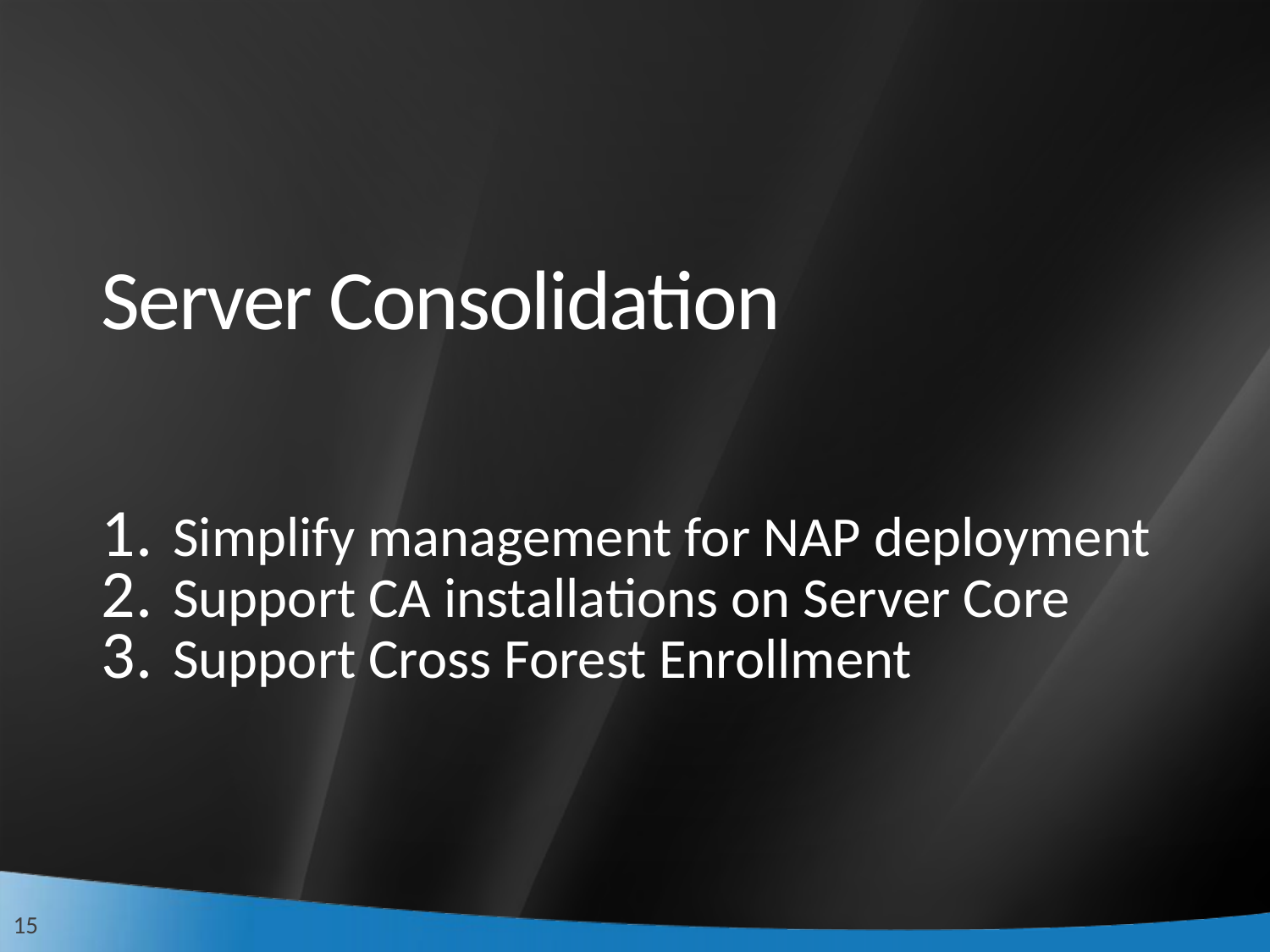

# Server Consolidation
Simplify management for NAP deployment
Support CA installations on Server Core
Support Cross Forest Enrollment